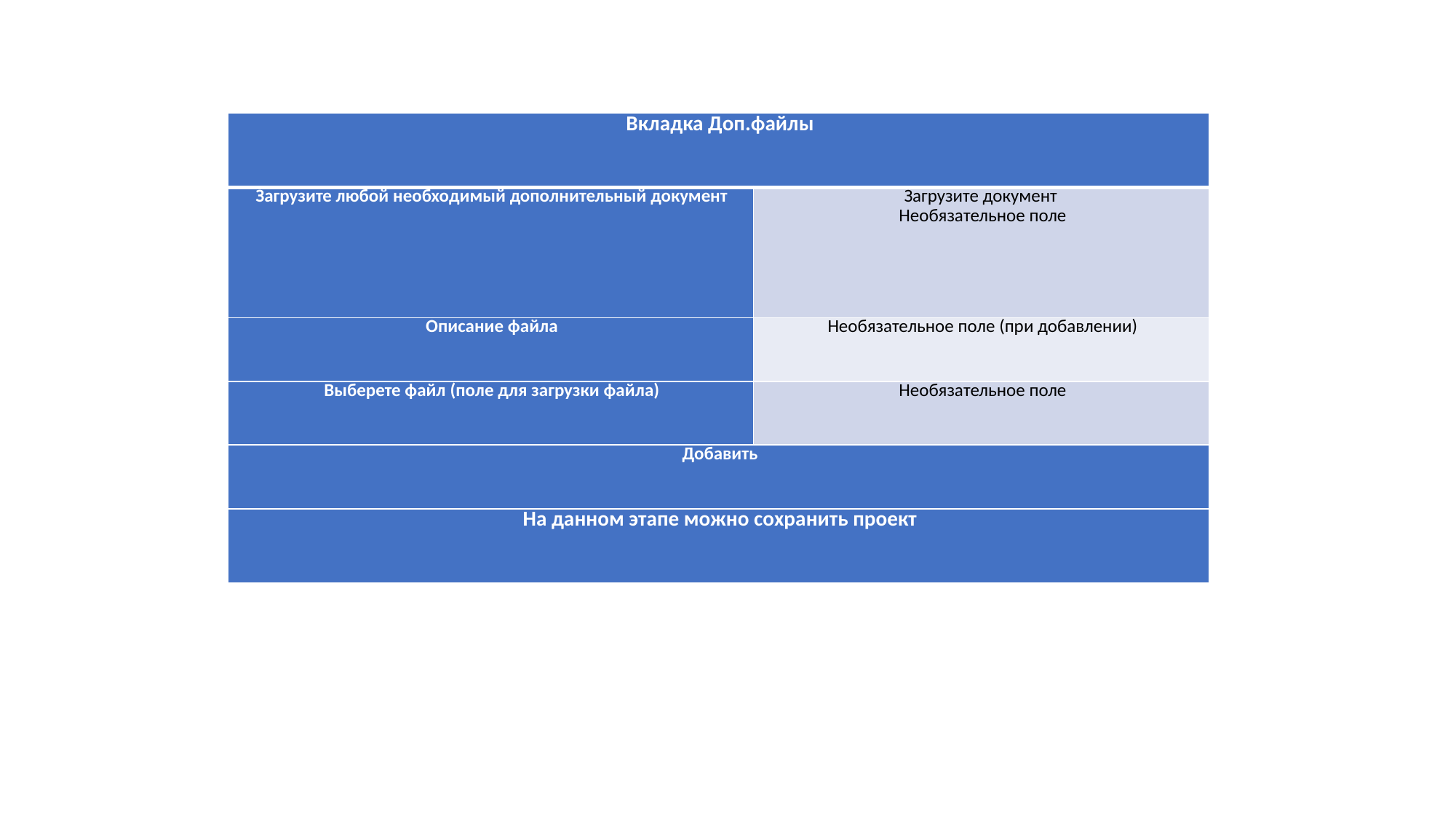

| Вкладка Доп.файлы |  |
| --- | --- |
| Загрузите любой необходимый дополнительный документ | Загрузите документ Необязательное поле |
| Описание файла | Необязательное поле (при добавлении) |
| Выберете файл (поле для загрузки файла) | Необязательное поле |
| Добавить |  |
| На данном этапе можно сохранить проект |  |